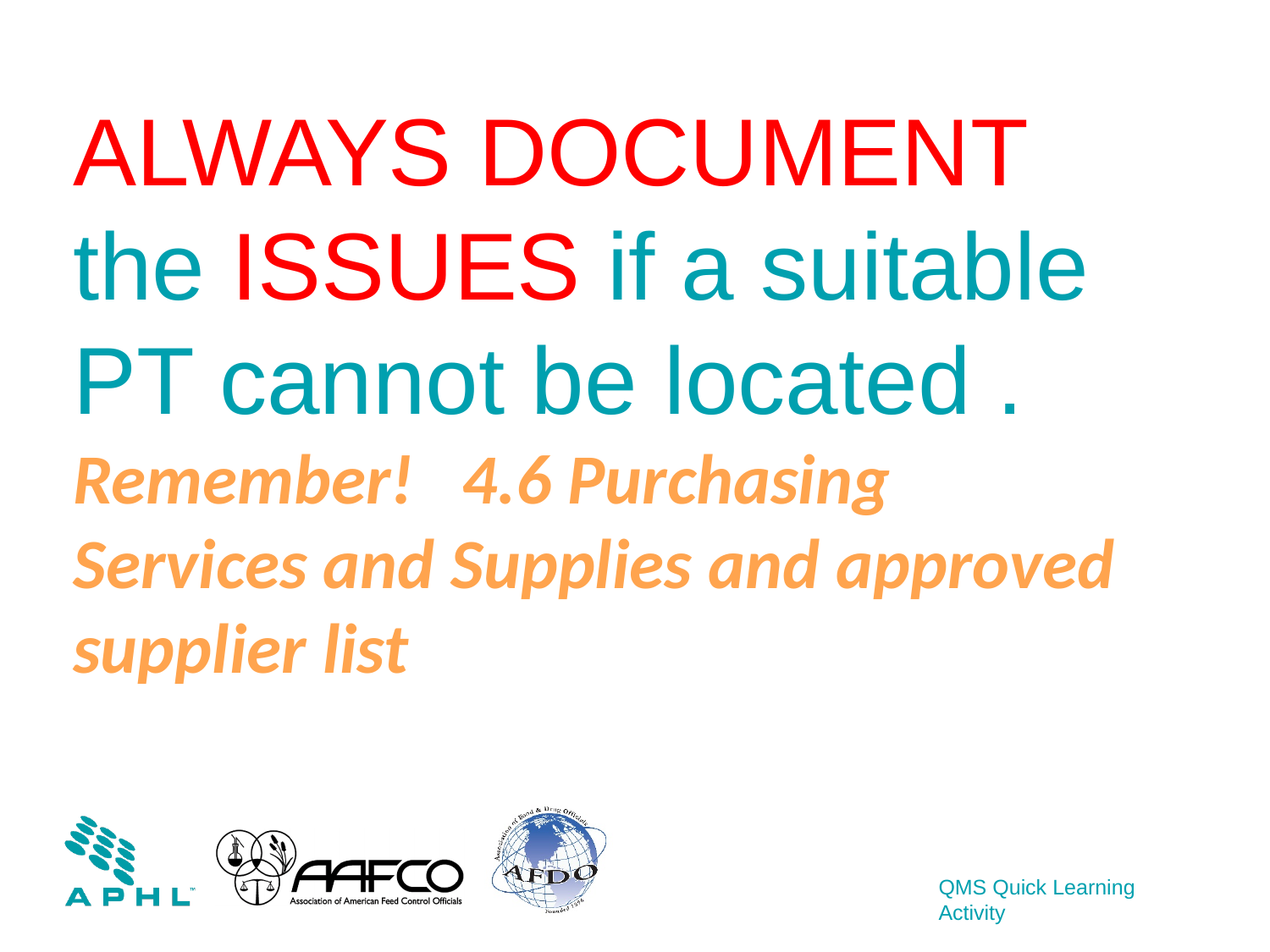

#
ALWAYS DOCUMENT the ISSUES if a suitable PT cannot be located .
Remember!   4.6 Purchasing Services and Supplies and approved supplier list